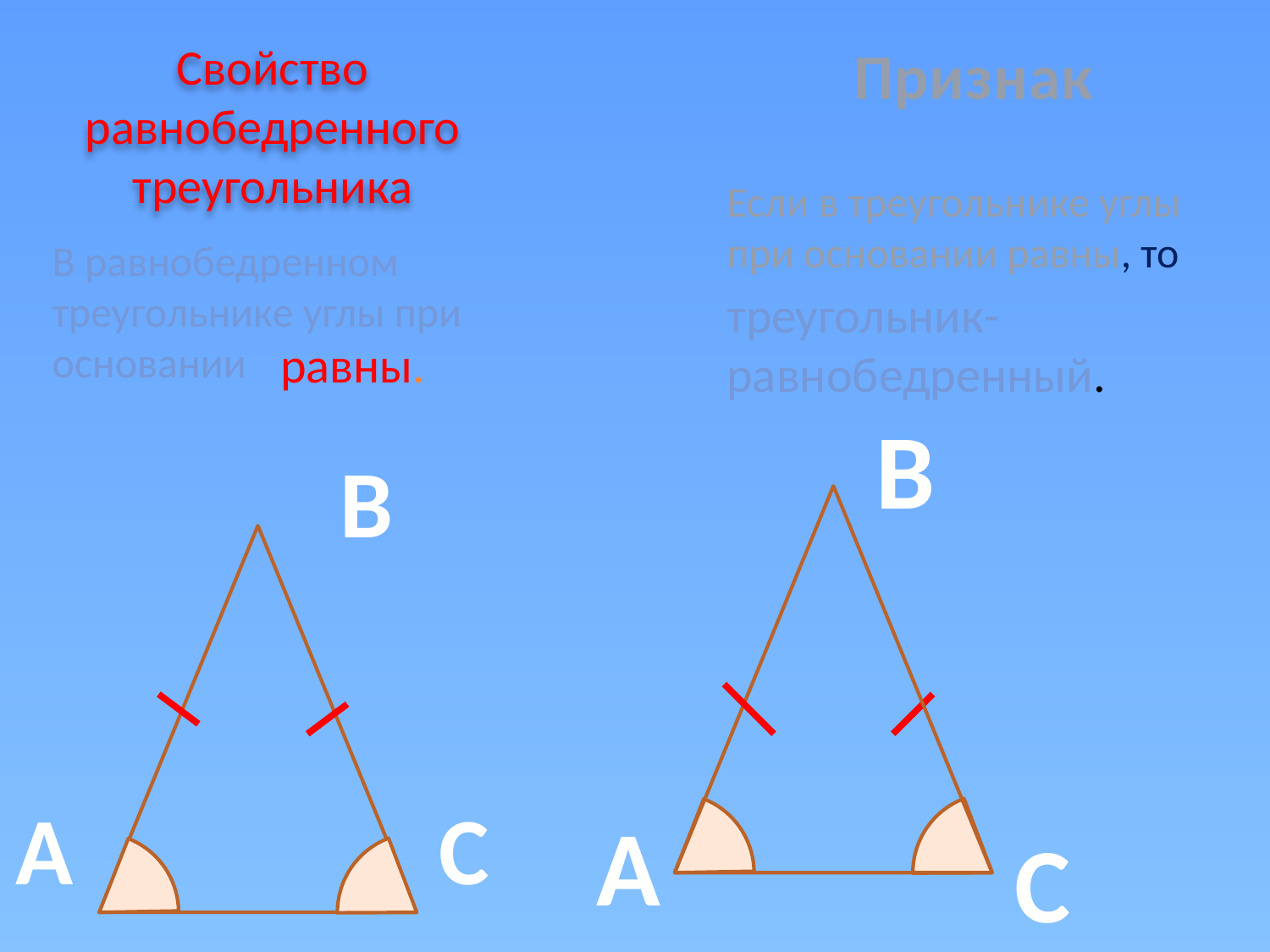

# Свойство равнобедренного треугольника
Признак
Если в треугольнике углы при основании равны, то
В равнобедренном треугольнике углы при основании
треугольник-равнобедренный.
равны.
В
В

А
С

А
С